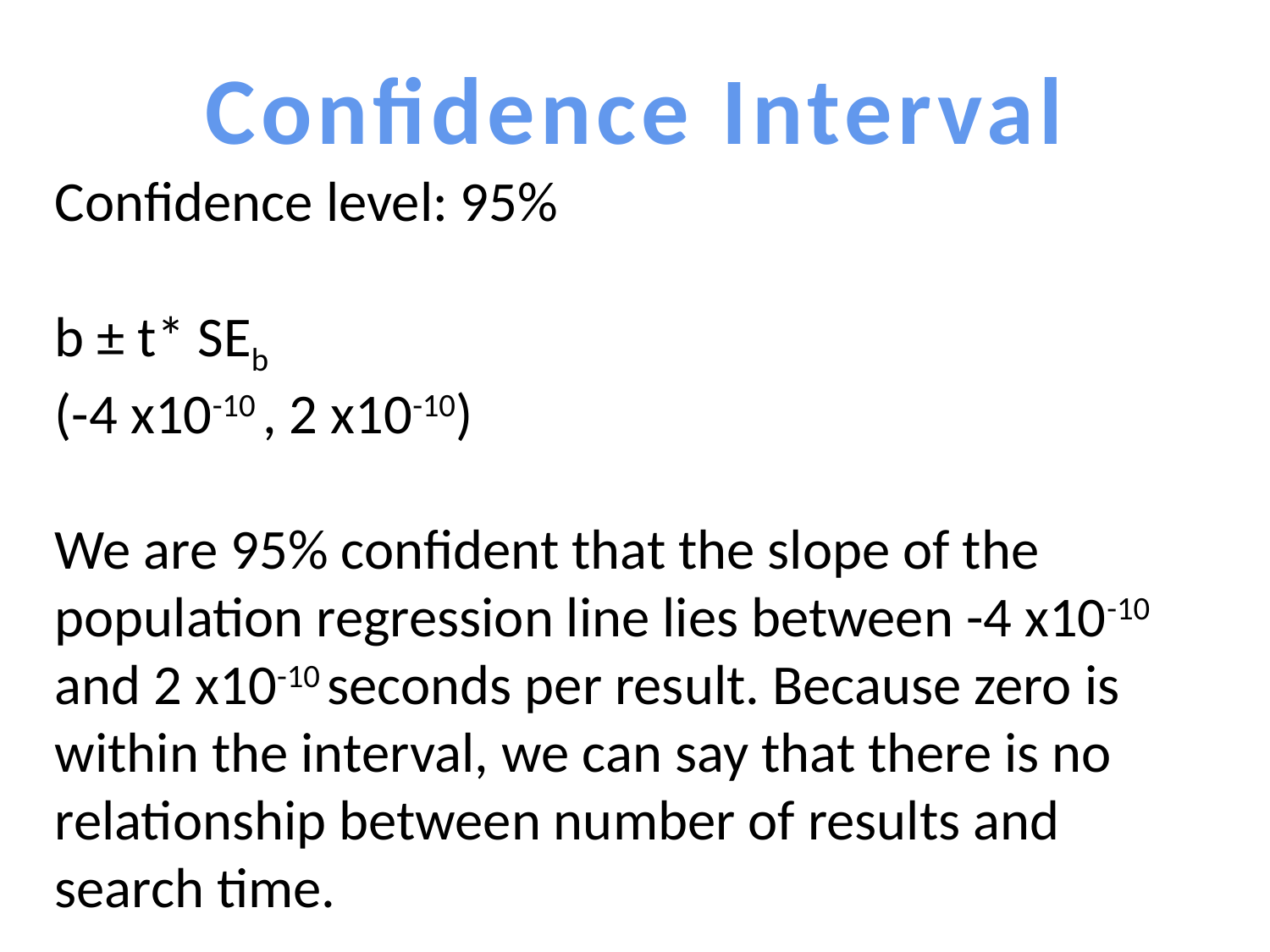

Confidence Interval
Confidence level: 95%

b ± t* SEb
(-4 x10-10 , 2 x10-10)

We are 95% confident that the slope of the population regression line lies between -4 x10-10 and 2 x10-10 seconds per result. Because zero is within the interval, we can say that there is no relationship between number of results and search time.